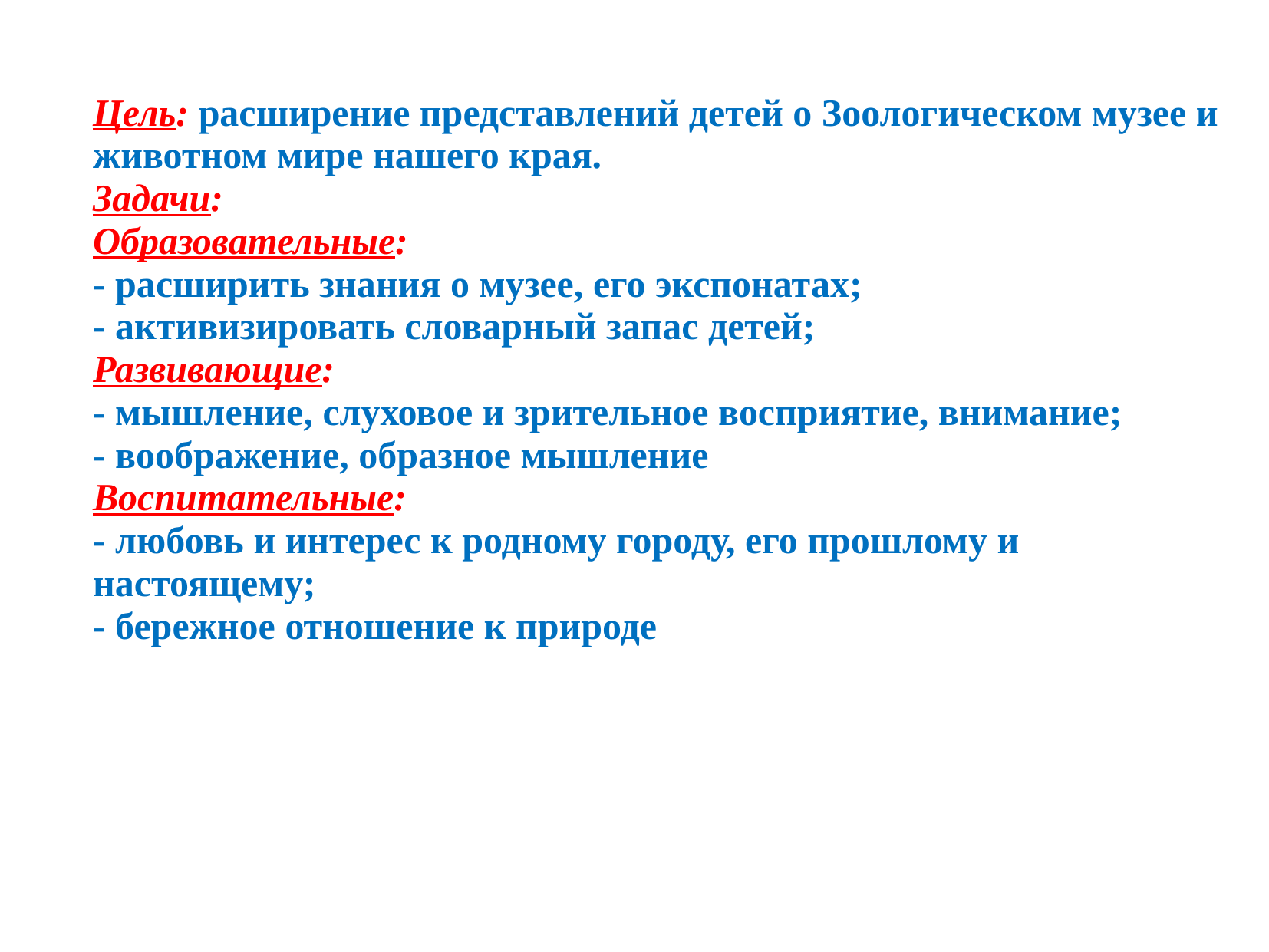

Цель: расширение представлений детей о Зоологическом музее и животном мире нашего края.
Задачи:
Образовательные:
- расширить знания о музее, его экспонатах;
- активизировать словарный запас детей;
Развивающие:
- мышление, слуховое и зрительное восприятие, внимание;
- воображение, образное мышление
Воспитательные:
- любовь и интерес к родному городу, его прошлому и настоящему;
- бережное отношение к природе